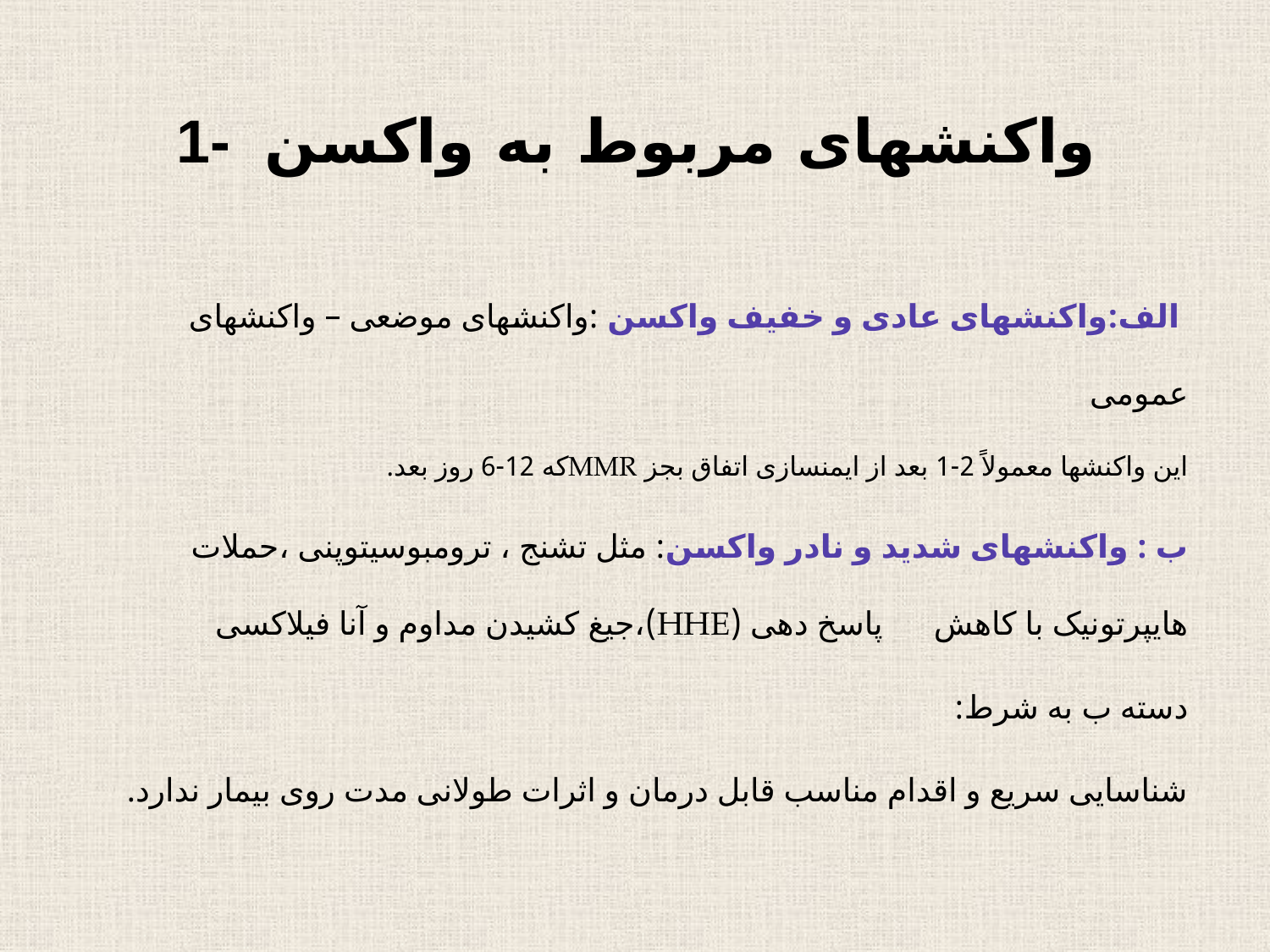

# 1-  واکنشهای مربوط به واکسن

 الف:واکنشهای عادی و خفیف واکسن :واکنشهای موضعی – واکنشهای عمومی
این واکنشها معمولاً 2-1 بعد از ایمنسازی اتفاق بجز MMRکه 12-6 روز بعد.
ب : واکنشهای شدید و نادر واکسن: مثل تشنج ، ترومبوسیتوپنی ،حملات هایپرتونیک با کاهش      پاسخ دهی (HHE)،جیغ کشیدن مداوم و آنا فیلاکسی
دسته ب به شرط:
شناسایی سریع و اقدام مناسب قابل درمان و اثرات طولانی مدت روی بیمار ندارد.